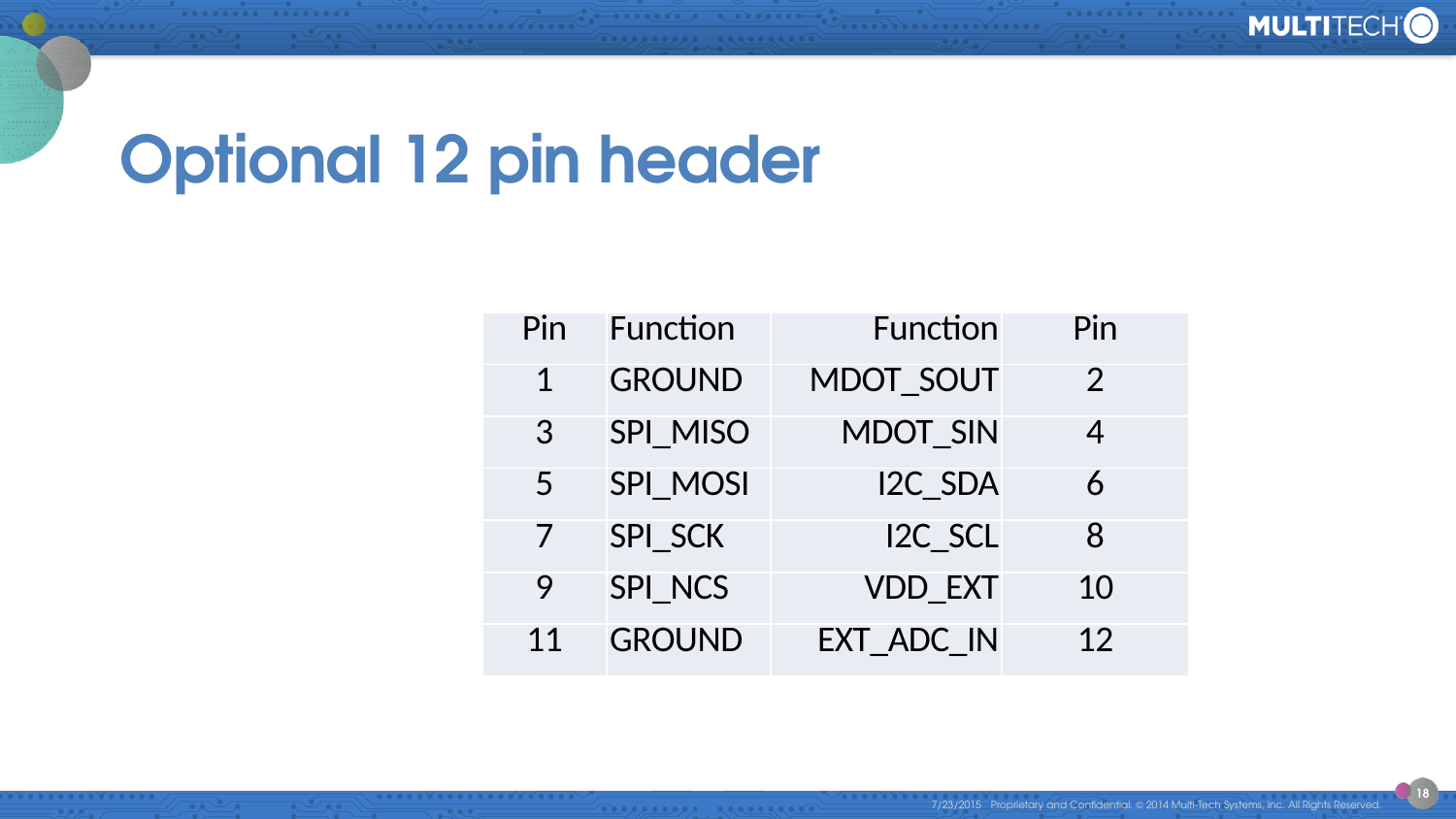

# Optional 12 pin header
| Pin | Function | Function | Pin |
| --- | --- | --- | --- |
| 1 | GROUND | MDOT\_SOUT | 2 |
| 3 | SPI\_MISO | MDOT\_SIN | 4 |
| 5 | SPI\_MOSI | I2C\_SDA | 6 |
| 7 | SPI\_SCK | I2C\_SCL | 8 |
| 9 | SPI\_NCS | VDD\_EXT | 10 |
| 11 | GROUND | EXT\_ADC\_IN | 12 |
18
7/23/2015
Proprietary and Confidential. © 2014 Multi-Tech Systems, Inc. All Rights Reserved.